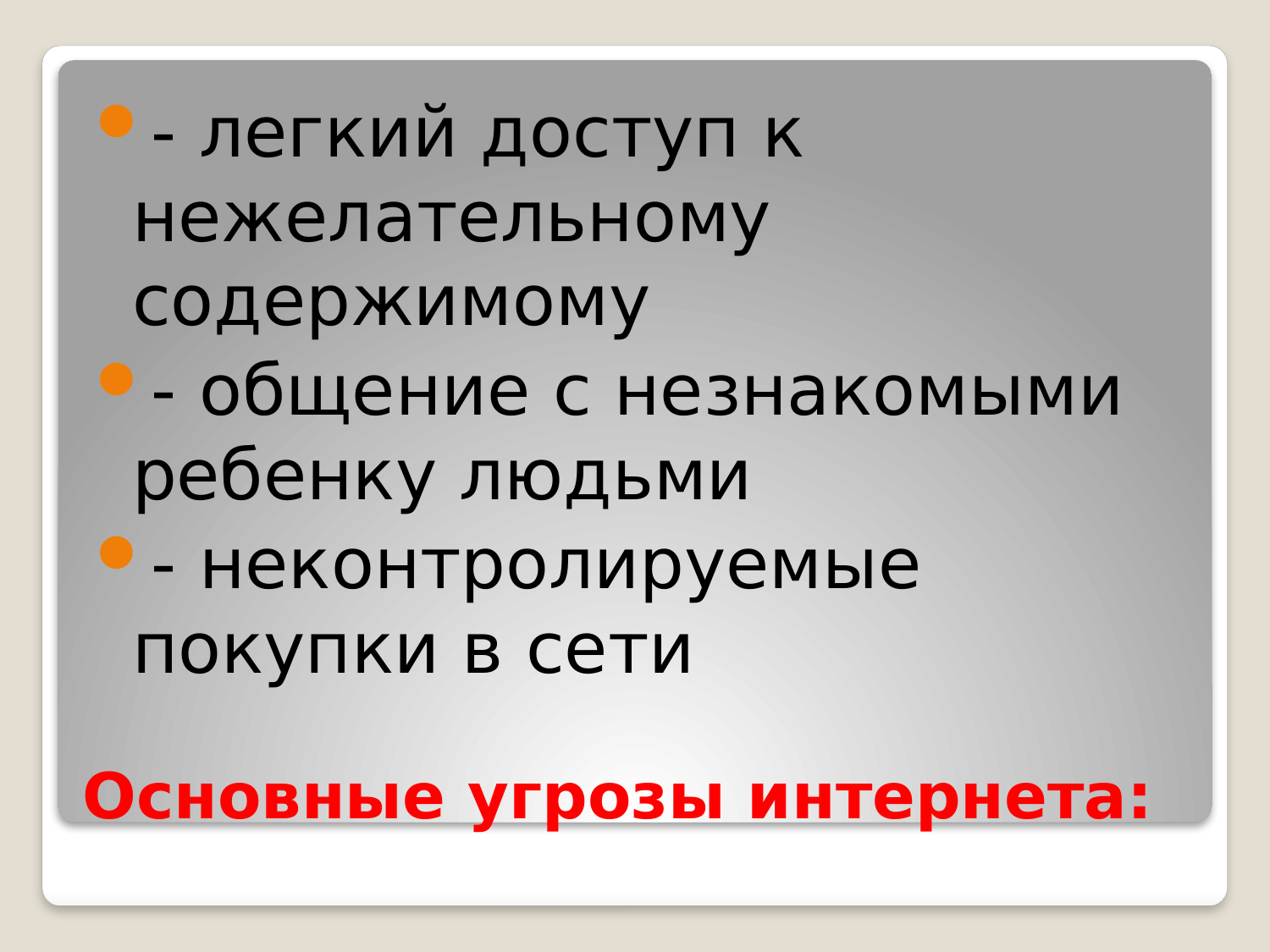

- легкий доступ к нежелательному содержимому
- общение с незнакомыми ребенку людьми
- неконтролируемые покупки в сети
# Основные угрозы интернета: